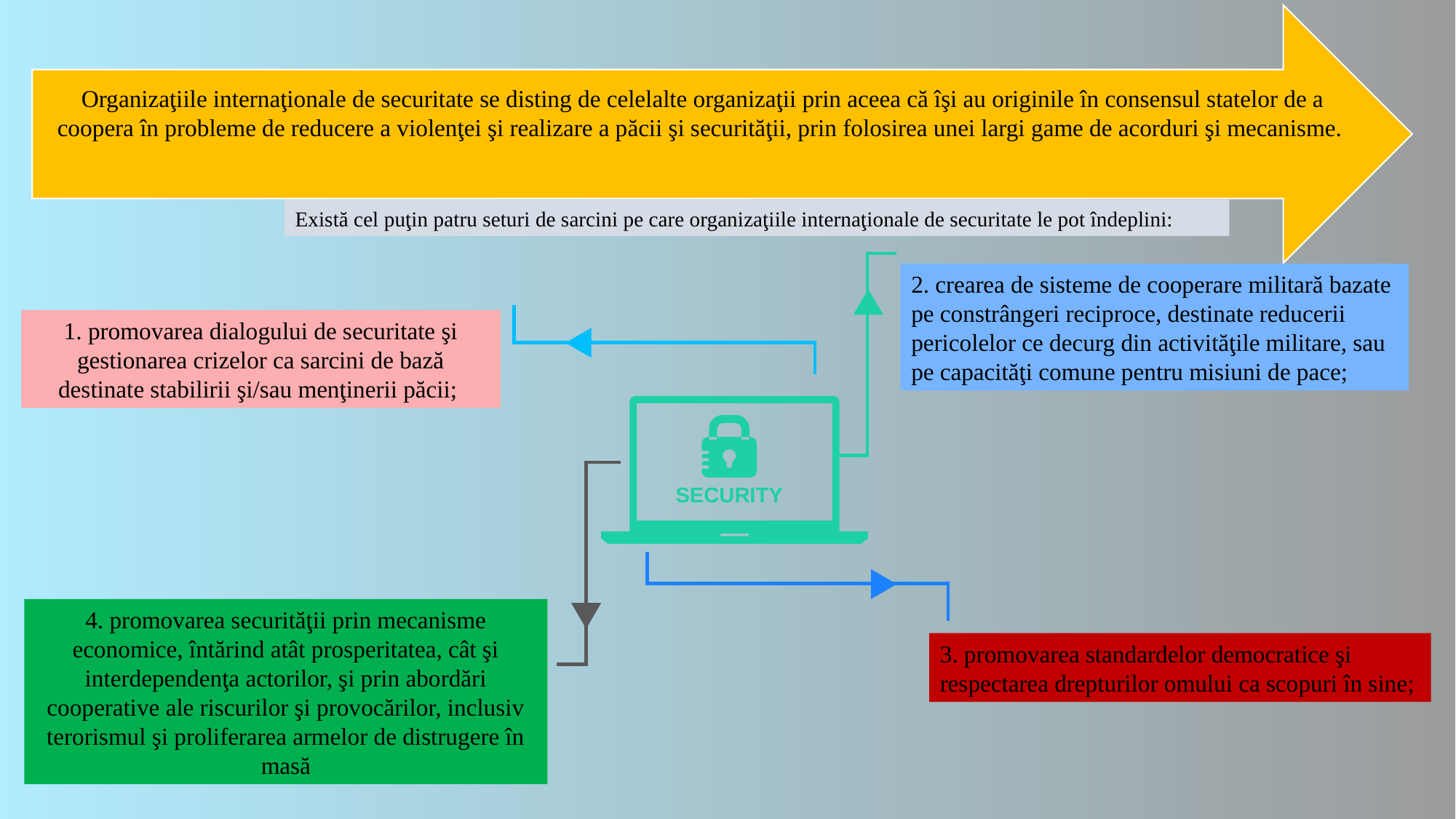

Organizaţiile internaţionale de securitate se disting de celelalte organizaţii prin aceea că îşi au originile în consensul statelor de a coopera în probleme de reducere a violenţei şi realizare a păcii şi securităţii, prin folosirea unei largi game de acorduri şi mecanisme.
Există cel puţin patru seturi de sarcini pe care organizaţiile internaţionale de securitate le pot îndeplini:

2. crearea de sisteme de cooperare militară bazate pe constrângeri reciproce, destinate reducerii pericolelor ce decurg din activităţile militare, sau pe capacităţi comune pentru misiuni de pace;

1. promovarea dialogului de securitate şi gestionarea crizelor ca sarcini de bază destinate stabilirii şi/sau menţinerii păcii;

SECURITY

4. promovarea securităţii prin mecanisme economice, întărind atât prosperitatea, cât şi interdependenţa actorilor, şi prin abordări cooperative ale riscurilor şi provocărilor, inclusiv terorismul şi proliferarea armelor de distrugere în masă
3. promovarea standardelor democratice şi respectarea drepturilor omului ca scopuri în sine;